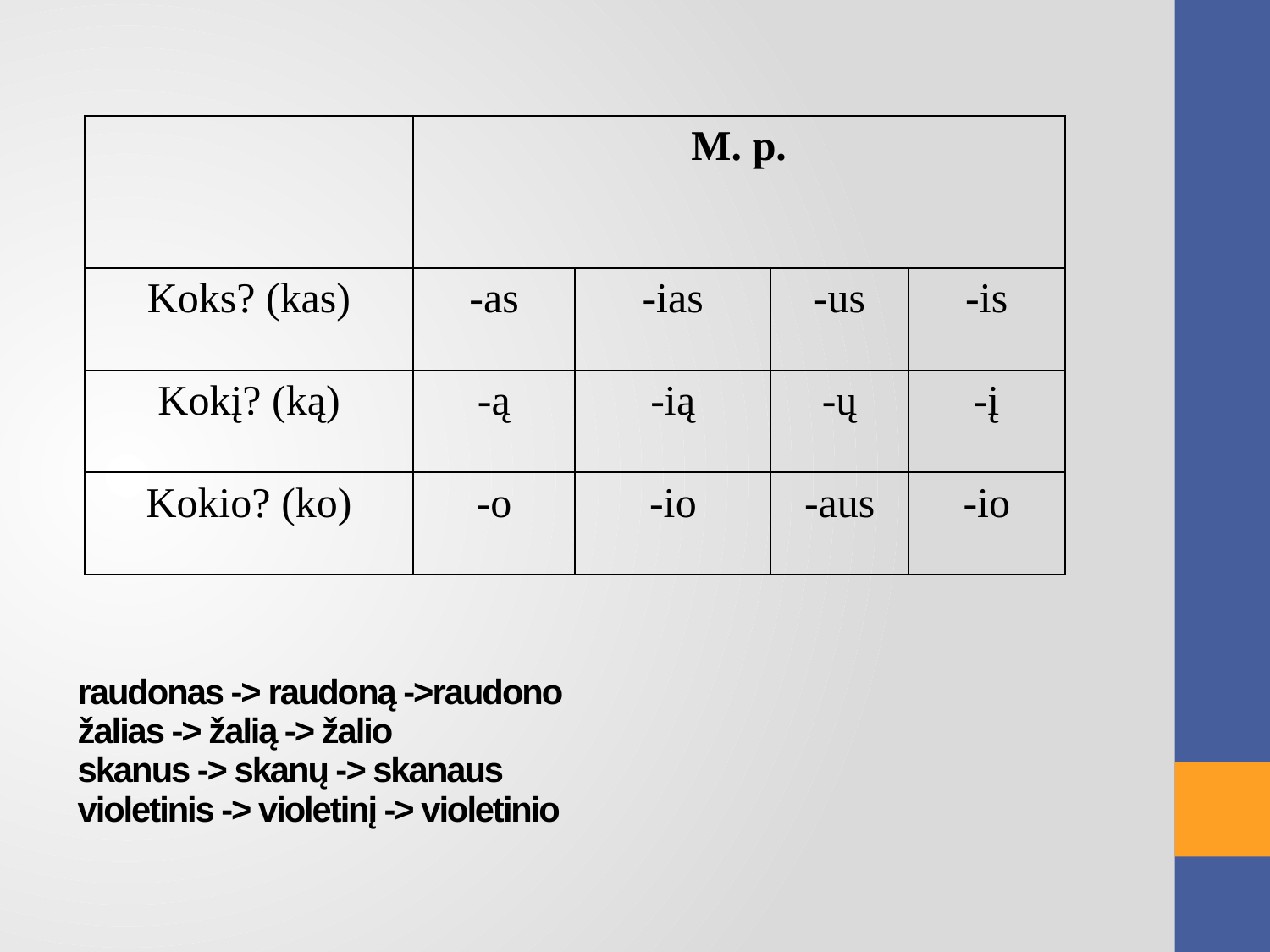

|  | М. р. |  |  |  |
| --- | --- | --- | --- | --- |
| Koks? (kas) | -as | -ias | -us | -is |
| Kokį? (ką) | -ą | -ią | -ų | -į |
| Kokio? (ko) | -o | -io | -aus | -io |
# raudonas -> raudoną ->raudono žalias -> žalią -> žalio skanus -> skanų -> skanaus violetinis -> violetinį -> violetinio